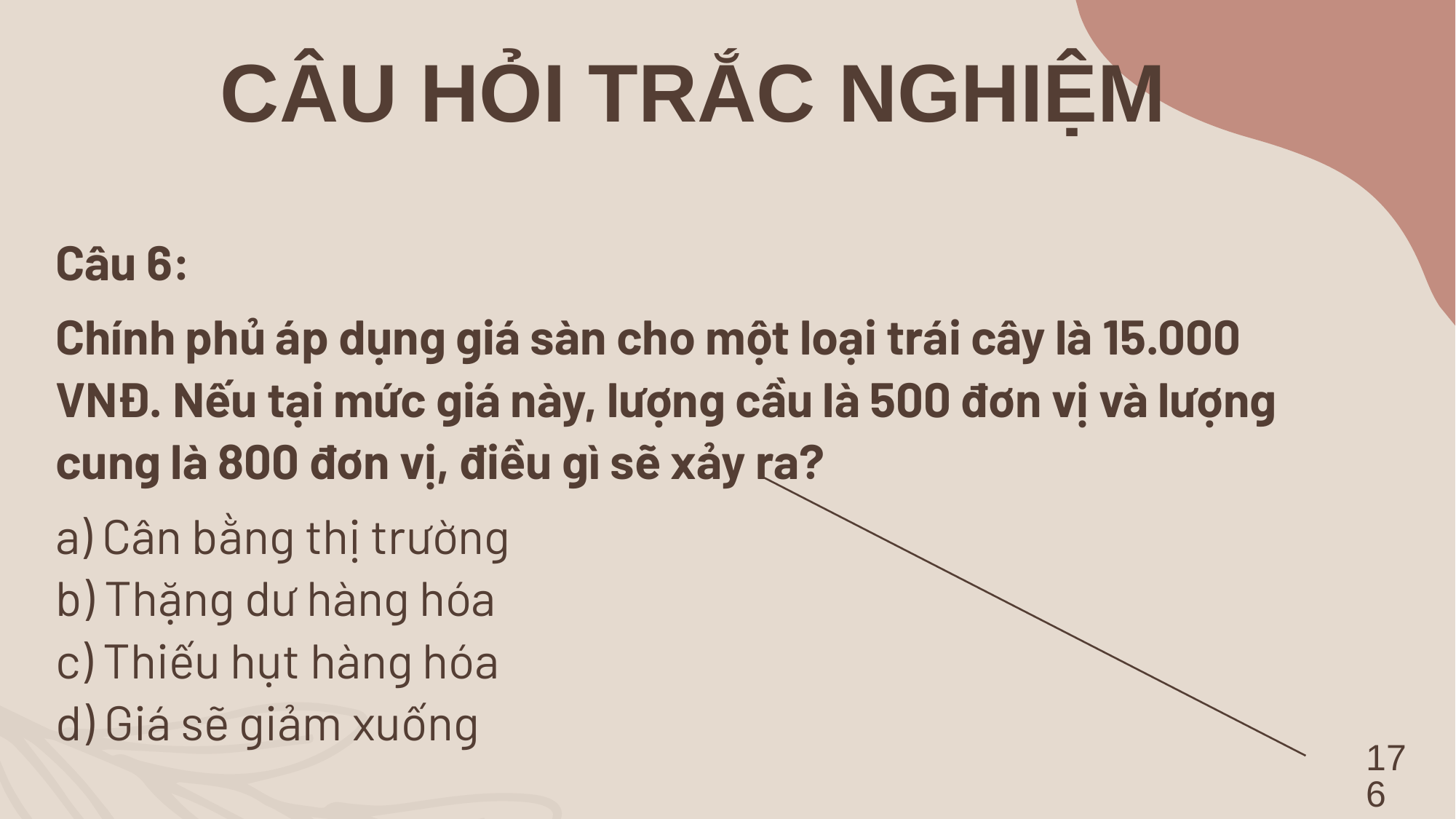

CÂU HỎI TRẮC NGHIỆM
Câu 6:
Chính phủ áp dụng giá sàn cho một loại trái cây là 15.000 VNĐ. Nếu tại mức giá này, lượng cầu là 500 đơn vị và lượng cung là 800 đơn vị, điều gì sẽ xảy ra?
a) Cân bằng thị trường
b) Thặng dư hàng hóa
c) Thiếu hụt hàng hóa
d) Giá sẽ giảm xuống
176